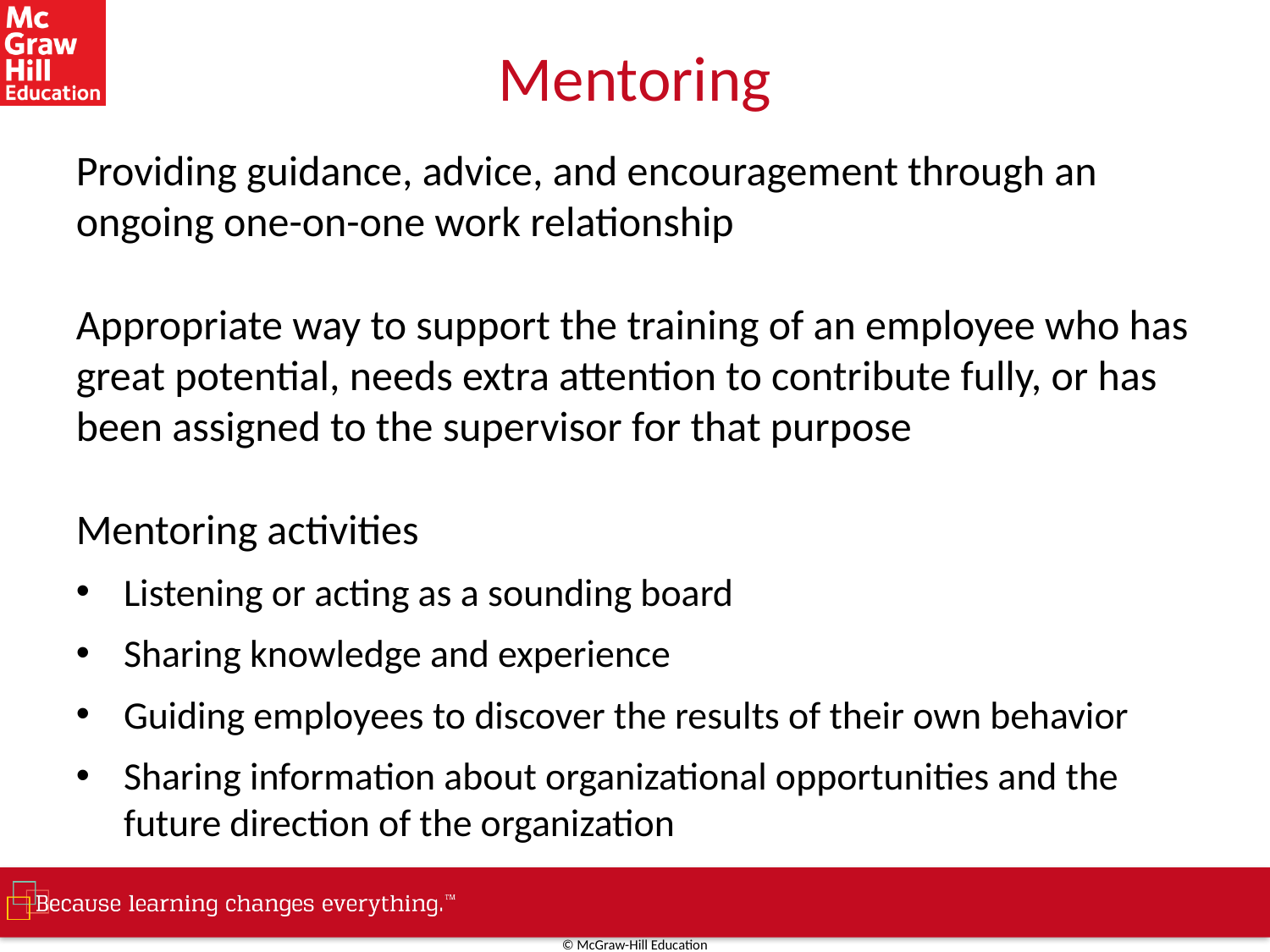

# Mentoring
Providing guidance, advice, and encouragement through an ongoing one-on-one work relationship

Appropriate way to support the training of an employee who has great potential, needs extra attention to contribute fully, or has been assigned to the supervisor for that purpose

Mentoring activities
Listening or acting as a sounding board
Sharing knowledge and experience
Guiding employees to discover the results of their own behavior
Sharing information about organizational opportunities and the future direction of the organization